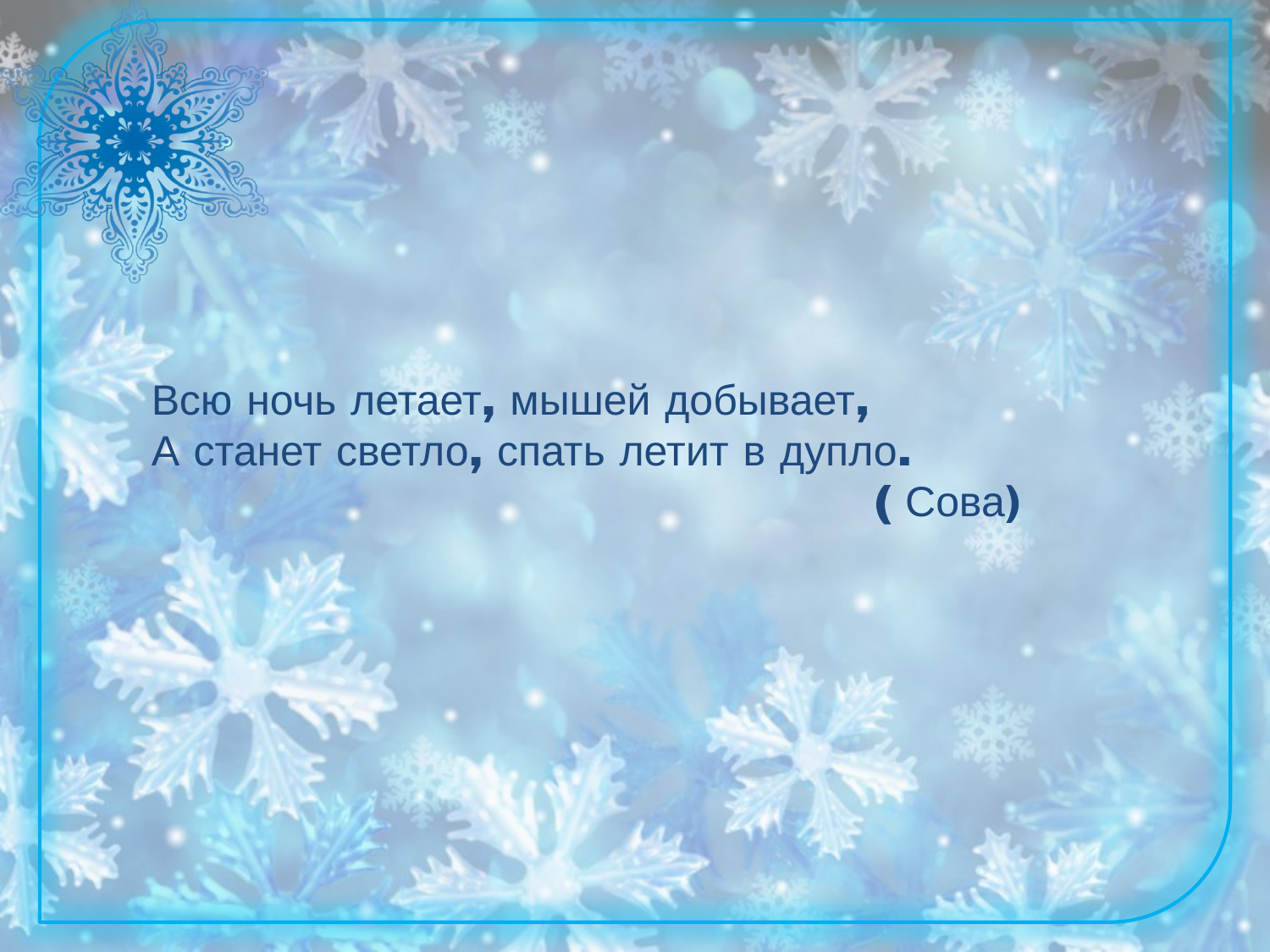

Всю ночь летает, мышей добывает,
А станет светло, спать летит в дупло.
                                                   ( Сова)